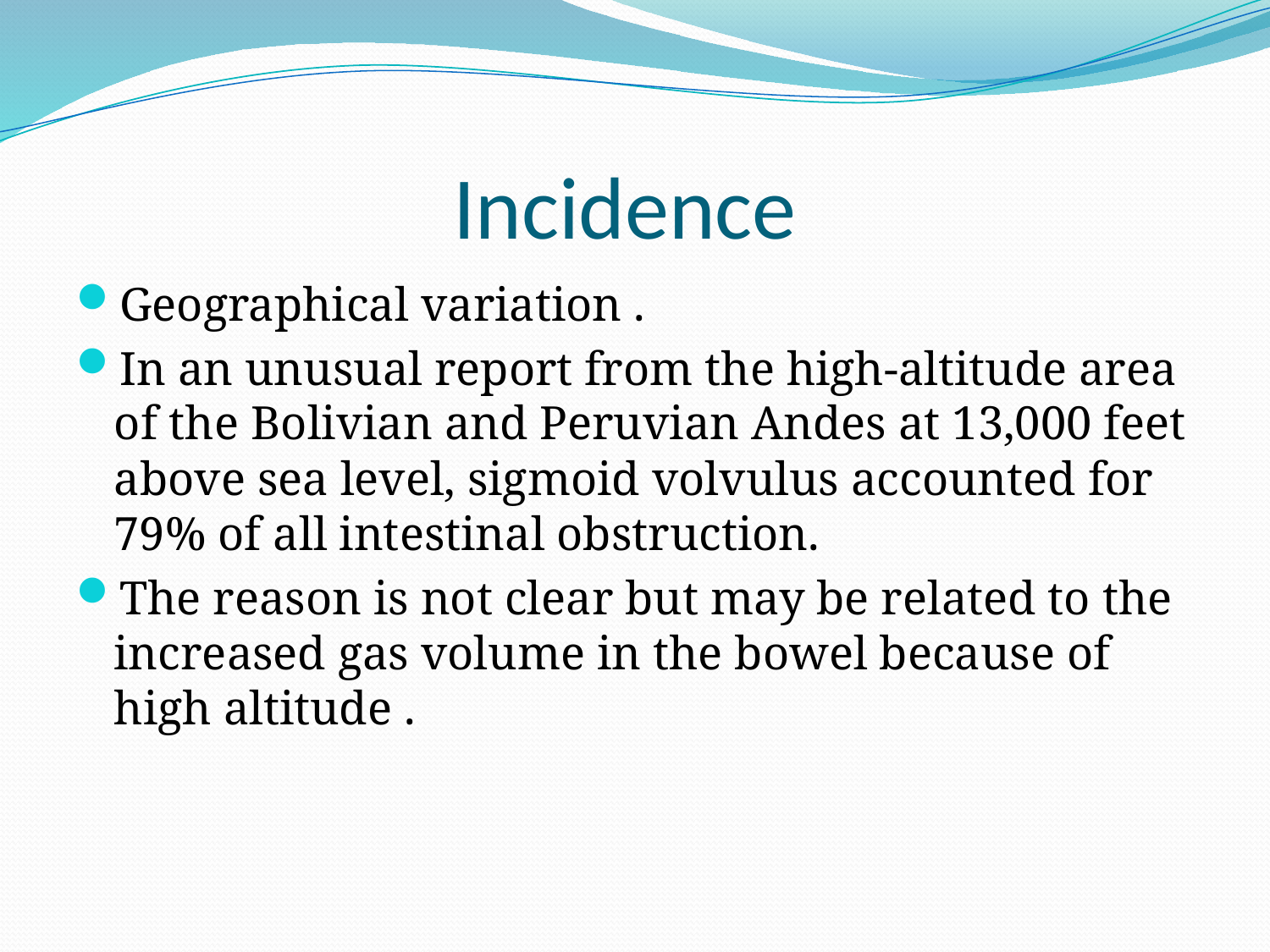

# Incidence
Geographical variation .
In an unusual report from the high-altitude area of the Bolivian and Peruvian Andes at 13,000 feet above sea level, sigmoid volvulus accounted for 79% of all intestinal obstruction.
The reason is not clear but may be related to the increased gas volume in the bowel because of high altitude .